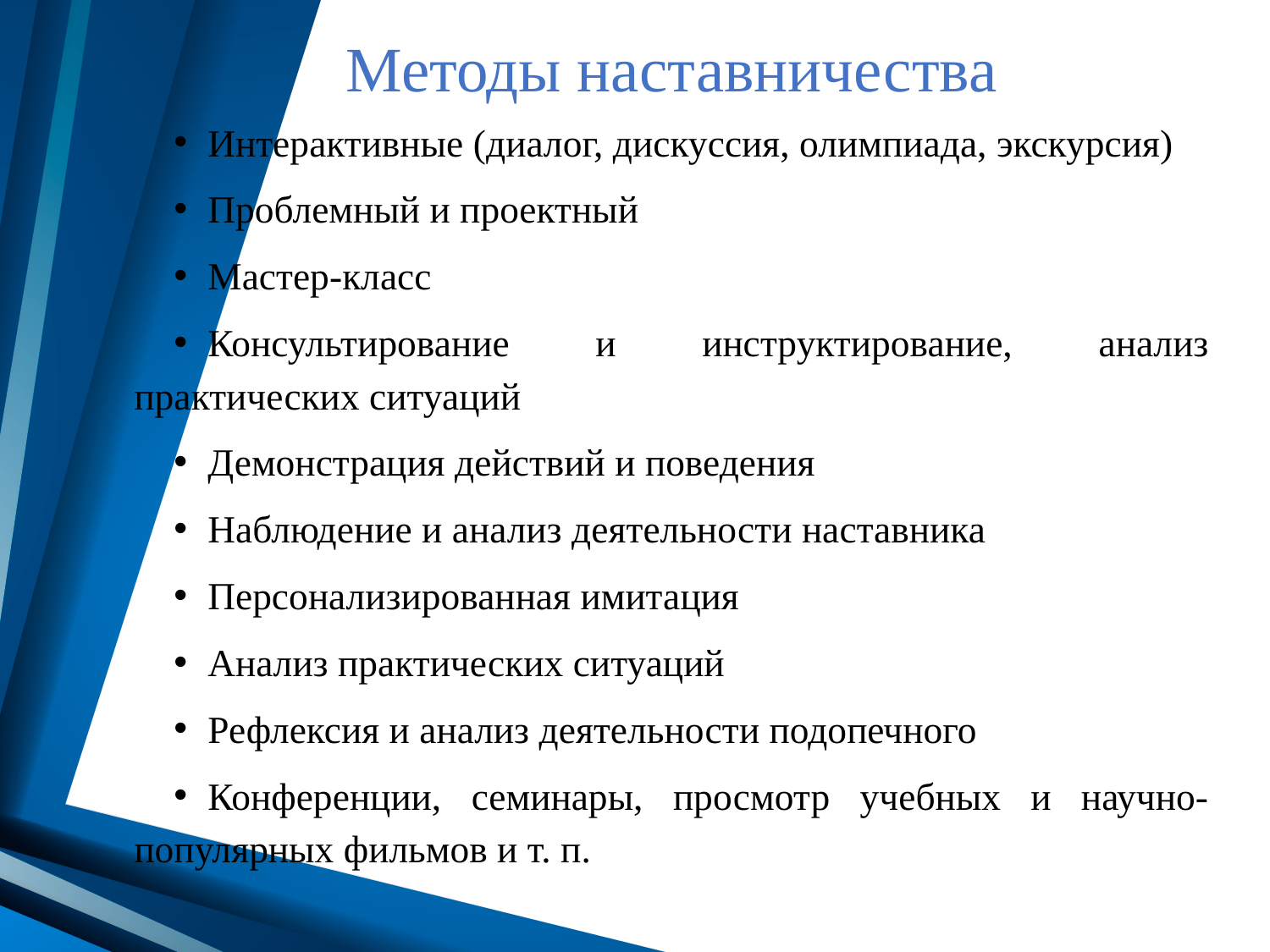

# Методы наставничества
Интерактивные (диалог, дискуссия, олимпиада, экскурсия)
Проблемный и проектный
Мастер-класс
Консультирование и инструктирование, анализ практических ситуаций
Демонстрация действий и поведения
Наблюдение и анализ деятельности наставника
Персонализированная имитация
Анализ практических ситуаций
Рефлексия и анализ деятельности подопечного
Конференции, семинары, просмотр учебных и научно-популярных фильмов и т. п.